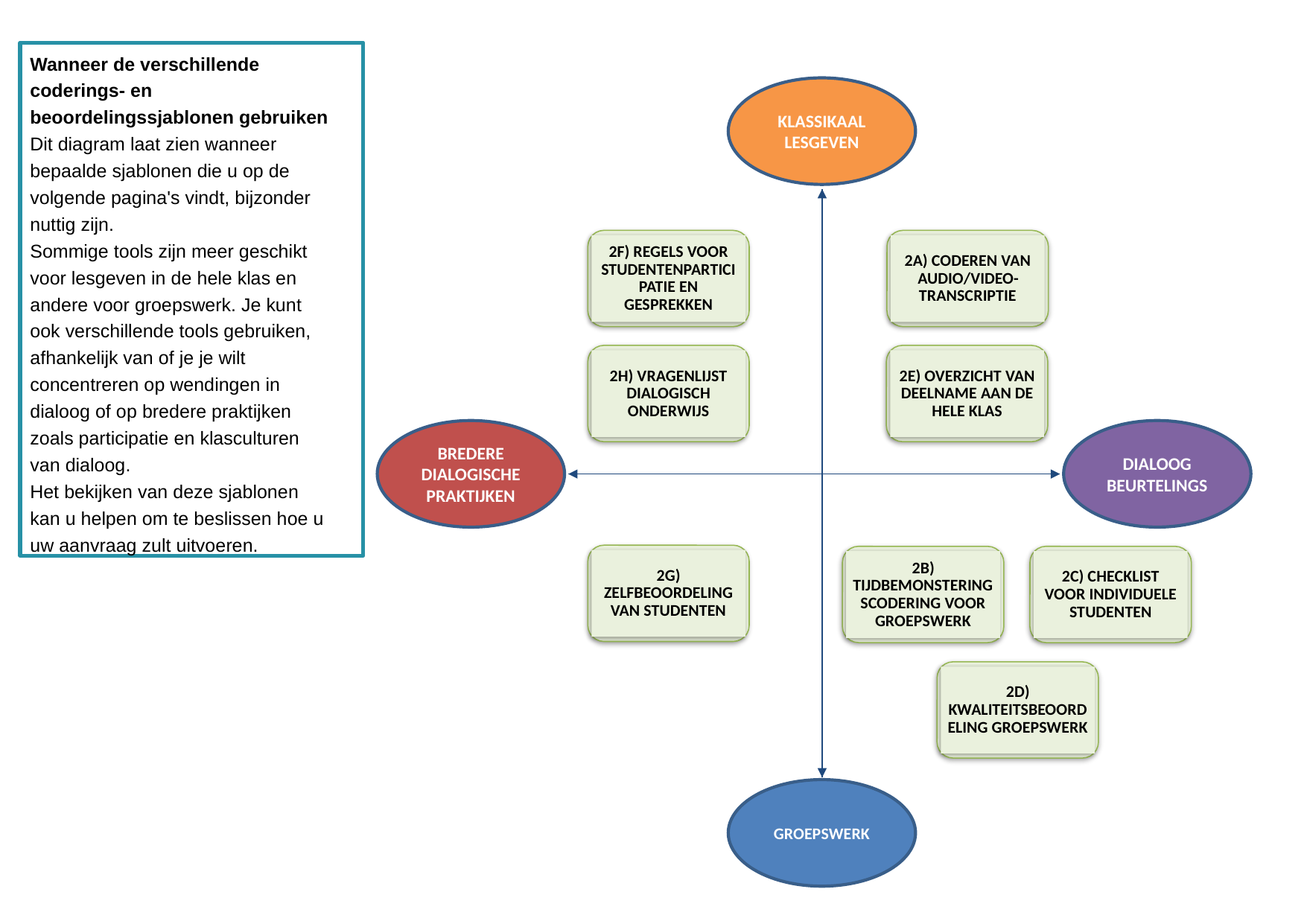

Wanneer de verschillende coderings- en beoordelingssjablonen gebruiken
Dit diagram laat zien wanneer bepaalde sjablonen die u op de volgende pagina's vindt, bijzonder nuttig zijn.
Sommige tools zijn meer geschikt voor lesgeven in de hele klas en andere voor groepswerk. Je kunt ook verschillende tools gebruiken, afhankelijk van of je je wilt concentreren op wendingen in dialoog of op bredere praktijken zoals participatie en klasculturen van dialoog.
Het bekijken van deze sjablonen kan u helpen om te beslissen hoe u uw aanvraag zult uitvoeren.
KLASSIKAAL LESGEVEN

2F) REGELS VOOR STUDENTENPARTICIPATIE EN GESPREKKEN

2A) CODEREN VAN AUDIO/VIDEO-TRANSCRIPTIE

2H) VRAGENLIJST DIALOGISCH ONDERWIJS

2E) OVERZICHT VAN DEELNAME AAN DE HELE KLAS
BREDERE DIALOGISCHE PRAKTIJKEN
DIALOOG BEURTELINGS

2G) ZELFBEOORDELING VAN STUDENTEN

2B) TIJDBEMONSTERINGSCODERING VOOR GROEPSWERK

2C) CHECKLIST VOOR INDIVIDUELE STUDENTEN

2D) KWALITEITSBEOORDELING GROEPSWERK
GROEPSWERK